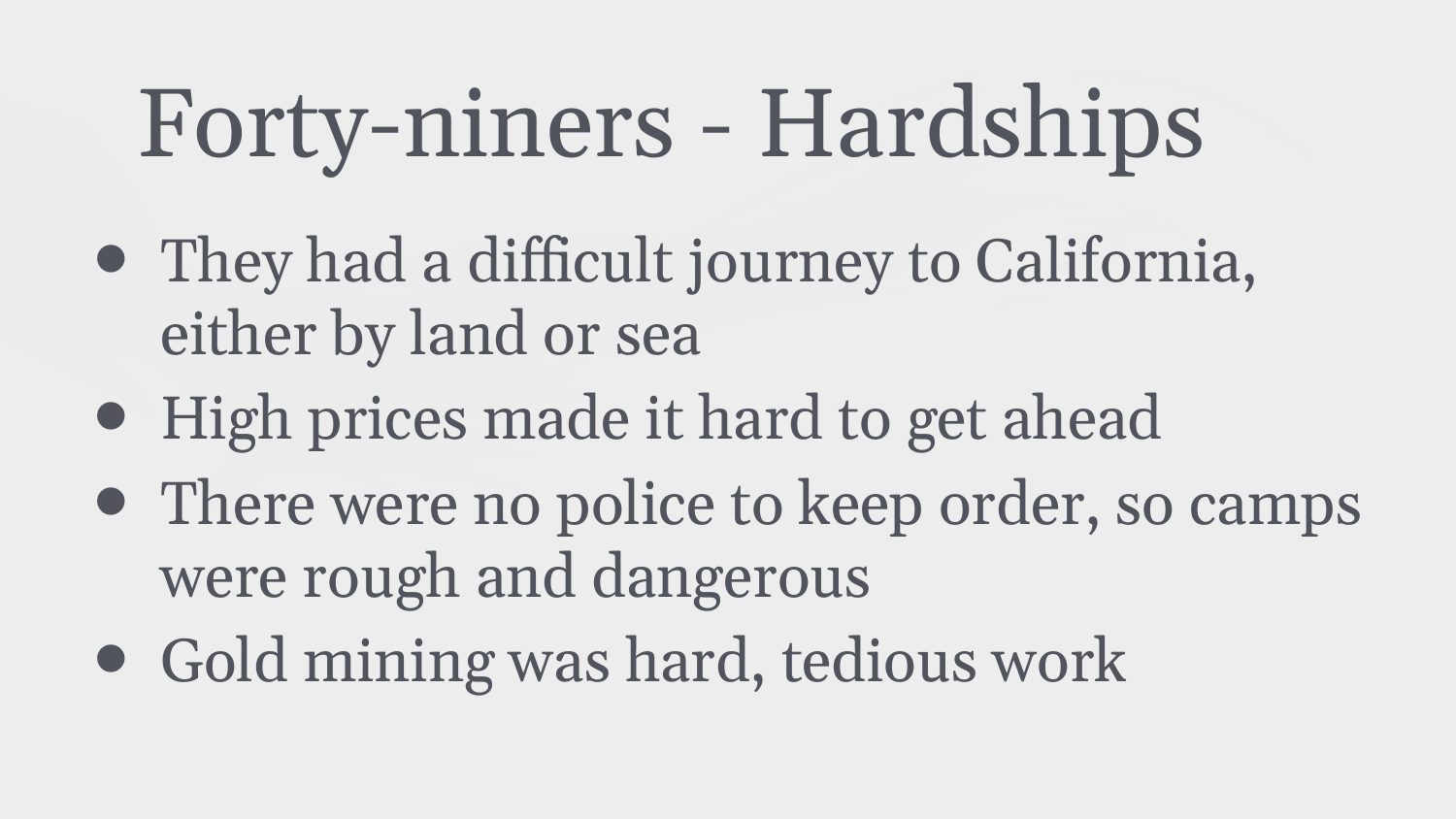

# Forty-niners - Hardships
They had a difficult journey to California, either by land or sea
High prices made it hard to get ahead
There were no police to keep order, so camps were rough and dangerous
Gold mining was hard, tedious work